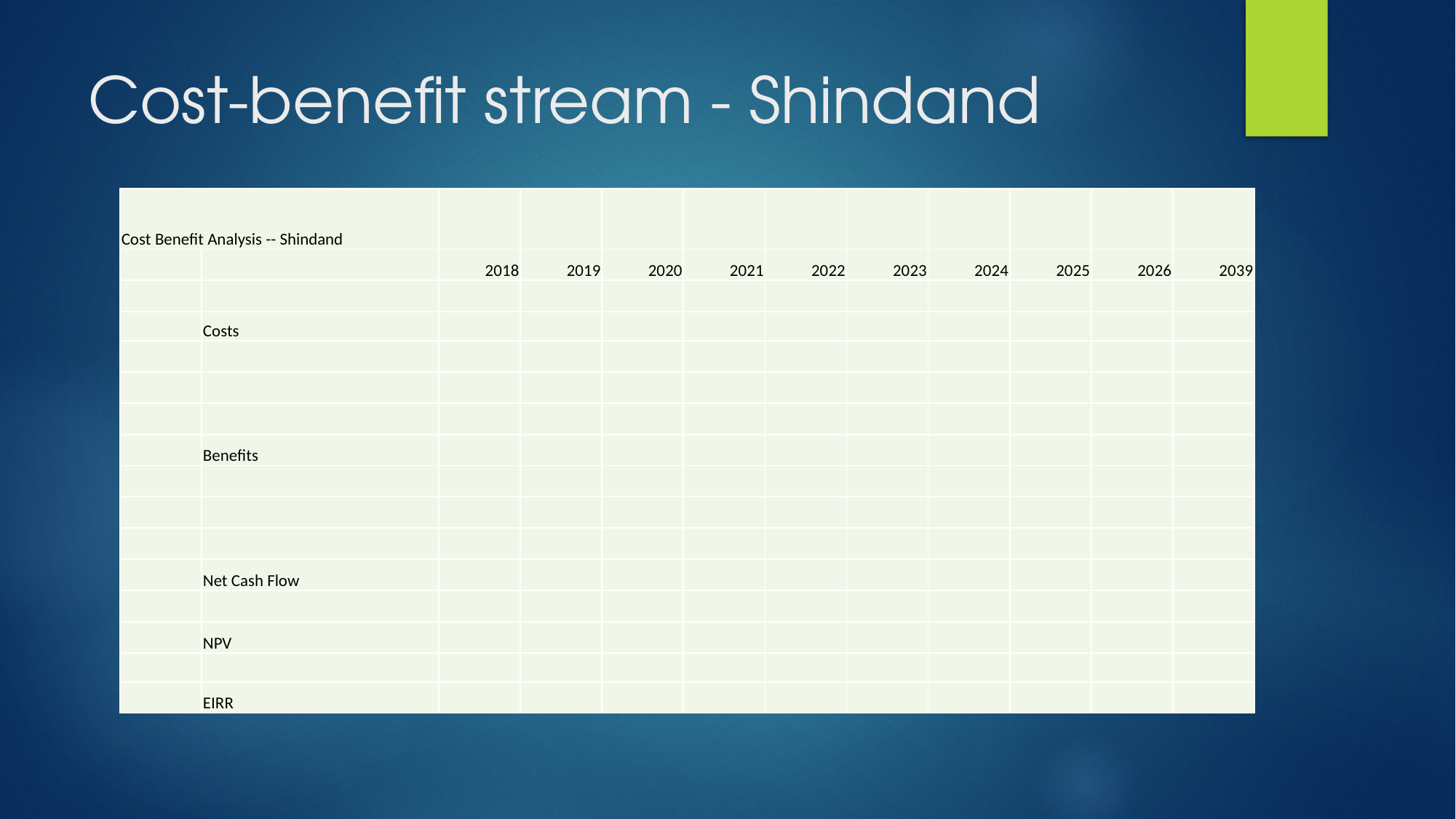

# Cost-benefit stream - Shindand
| Cost Benefit Analysis -- Shindand |  |  |  |  |  |  |  |  |  |  |  |
| --- | --- | --- | --- | --- | --- | --- | --- | --- | --- | --- | --- |
|  |  | 2018 | 2019 | 2020 | 2021 | 2022 | 2023 | 2024 | 2025 | 2026 | 2039 |
|  |  |  |  |  |  |  |  |  |  |  |  |
|  | Costs |  |  |  |  |  |  |  |  |  |  |
|  |  |  |  |  |  |  |  |  |  |  |  |
|  |  |  |  |  |  |  |  |  |  |  |  |
|  |  |  |  |  |  |  |  |  |  |  |  |
|  | Benefits |  |  |  |  |  |  |  |  |  |  |
|  |  |  |  |  |  |  |  |  |  |  |  |
|  |  |  |  |  |  |  |  |  |  |  |  |
|  |  |  |  |  |  |  |  |  |  |  |  |
|  | Net Cash Flow |  |  |  |  |  |  |  |  |  |  |
|  |  |  |  |  |  |  |  |  |  |  |  |
|  | NPV |  |  |  |  |  |  |  |  |  |  |
|  |  |  |  |  |  |  |  |  |  |  |  |
|  | EIRR |  |  |  |  |  |  |  |  |  |  |